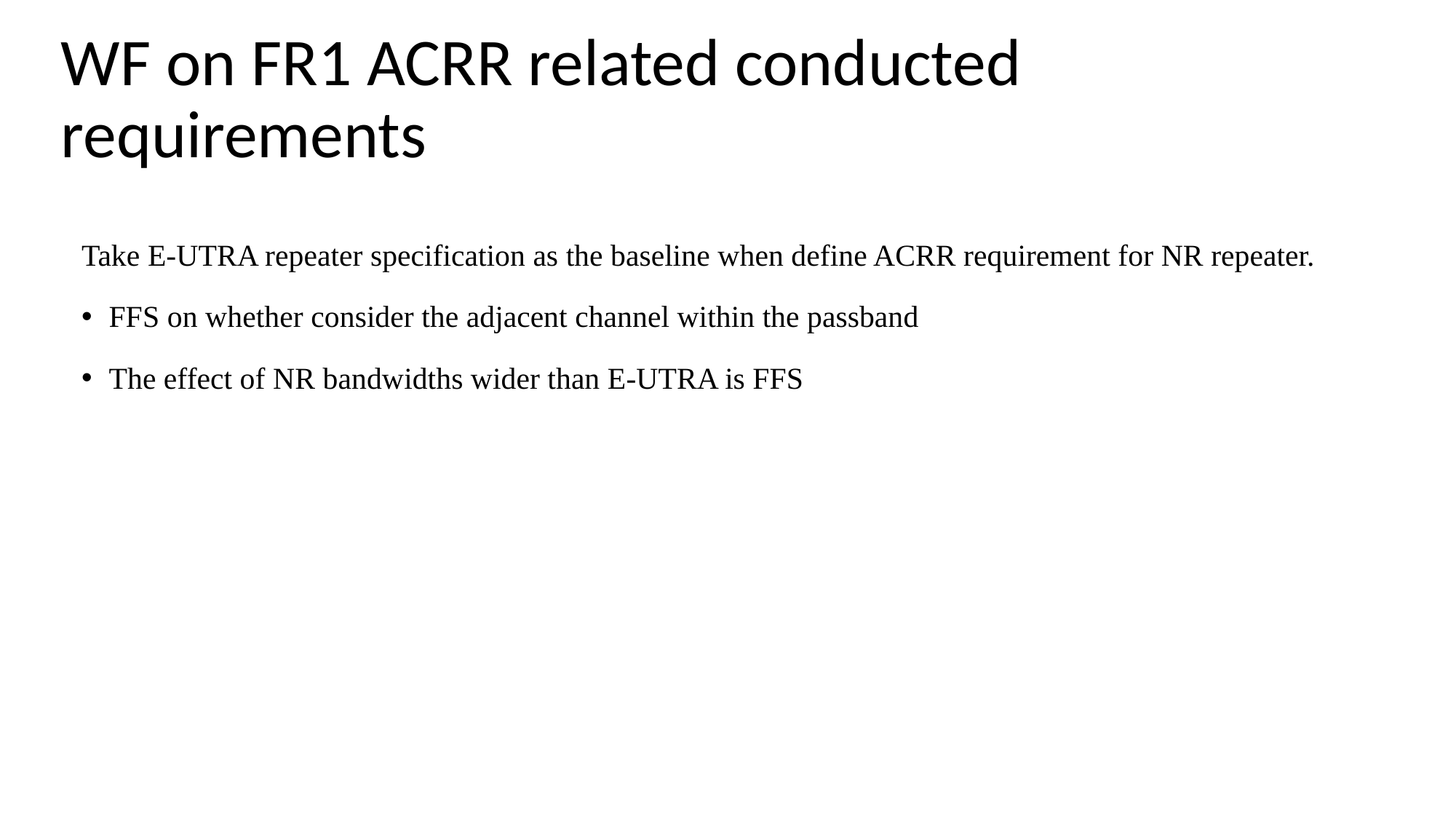

# WF on FR1 ACRR related conducted requirements
Take E-UTRA repeater specification as the baseline when define ACRR requirement for NR repeater.
FFS on whether consider the adjacent channel within the passband
The effect of NR bandwidths wider than E-UTRA is FFS